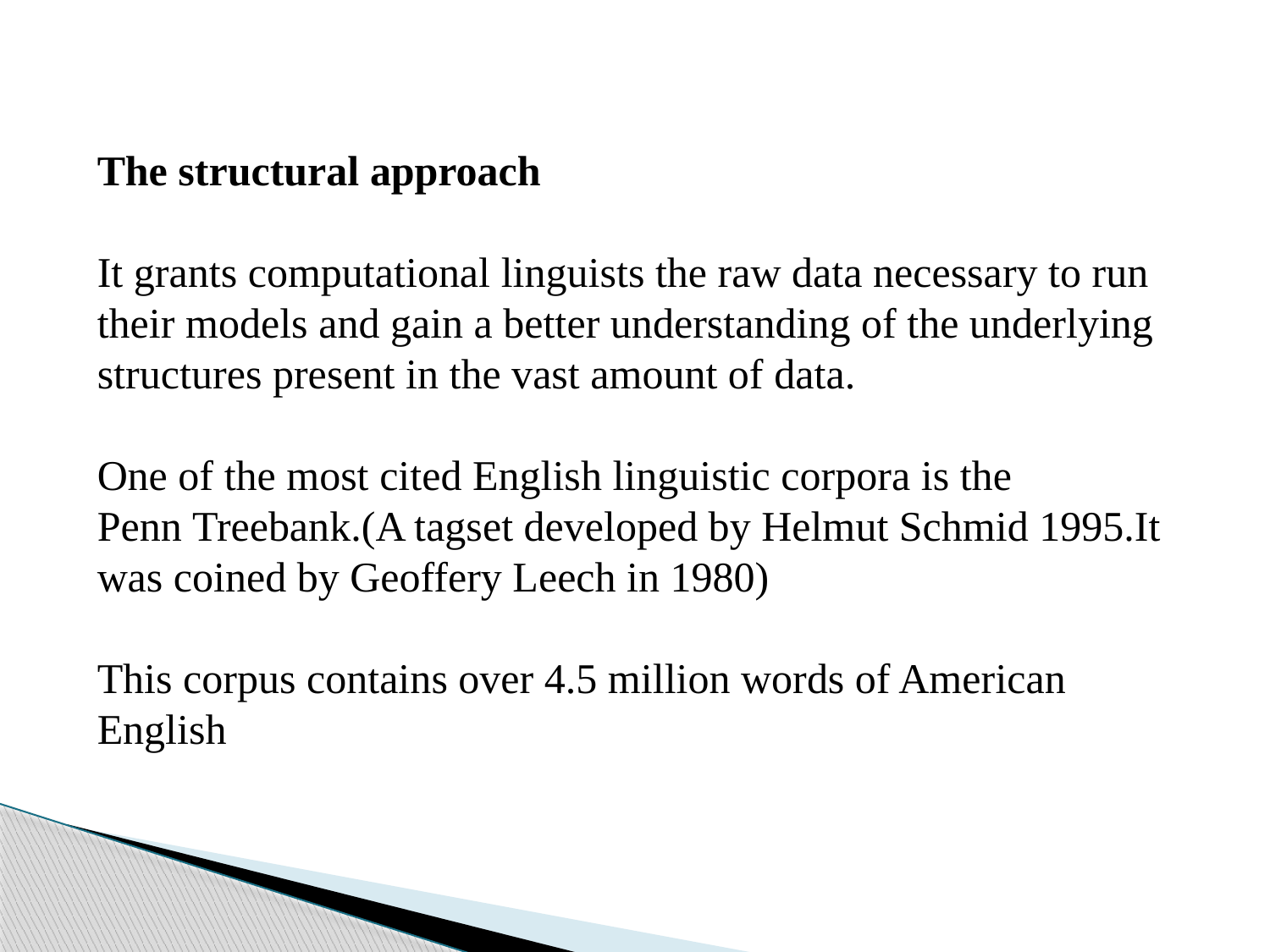

The structural approach

It grants computational linguists the raw data necessary to run their models and gain a better understanding of the underlying structures present in the vast amount of data.

One of the most cited English linguistic corpora is the Penn Treebank.(A tagset developed by Helmut Schmid 1995.It was coined by Geoffery Leech in 1980)

This corpus contains over 4.5 million words of American English